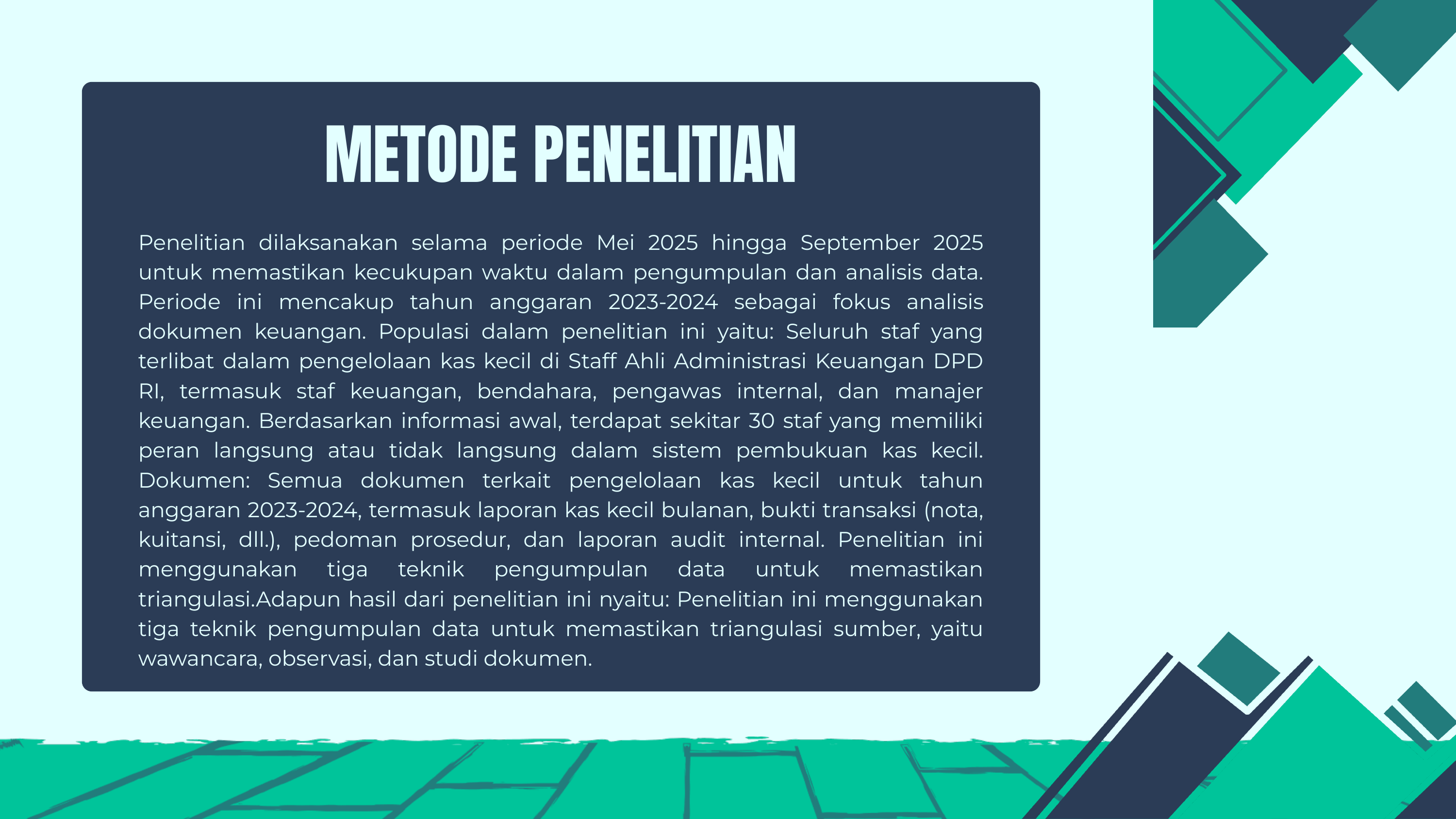

METODE PENELITIAN
Penelitian dilaksanakan selama periode Mei 2025 hingga September 2025 untuk memastikan kecukupan waktu dalam pengumpulan dan analisis data. Periode ini mencakup tahun anggaran 2023-2024 sebagai fokus analisis dokumen keuangan. Populasi dalam penelitian ini yaitu: Seluruh staf yang terlibat dalam pengelolaan kas kecil di Staff Ahli Administrasi Keuangan DPD RI, termasuk staf keuangan, bendahara, pengawas internal, dan manajer keuangan. Berdasarkan informasi awal, terdapat sekitar 30 staf yang memiliki peran langsung atau tidak langsung dalam sistem pembukuan kas kecil. Dokumen: Semua dokumen terkait pengelolaan kas kecil untuk tahun anggaran 2023-2024, termasuk laporan kas kecil bulanan, bukti transaksi (nota, kuitansi, dll.), pedoman prosedur, dan laporan audit internal. Penelitian ini menggunakan tiga teknik pengumpulan data untuk memastikan triangulasi.Adapun hasil dari penelitian ini nyaitu: Penelitian ini menggunakan tiga teknik pengumpulan data untuk memastikan triangulasi sumber, yaitu wawancara, observasi, dan studi dokumen.